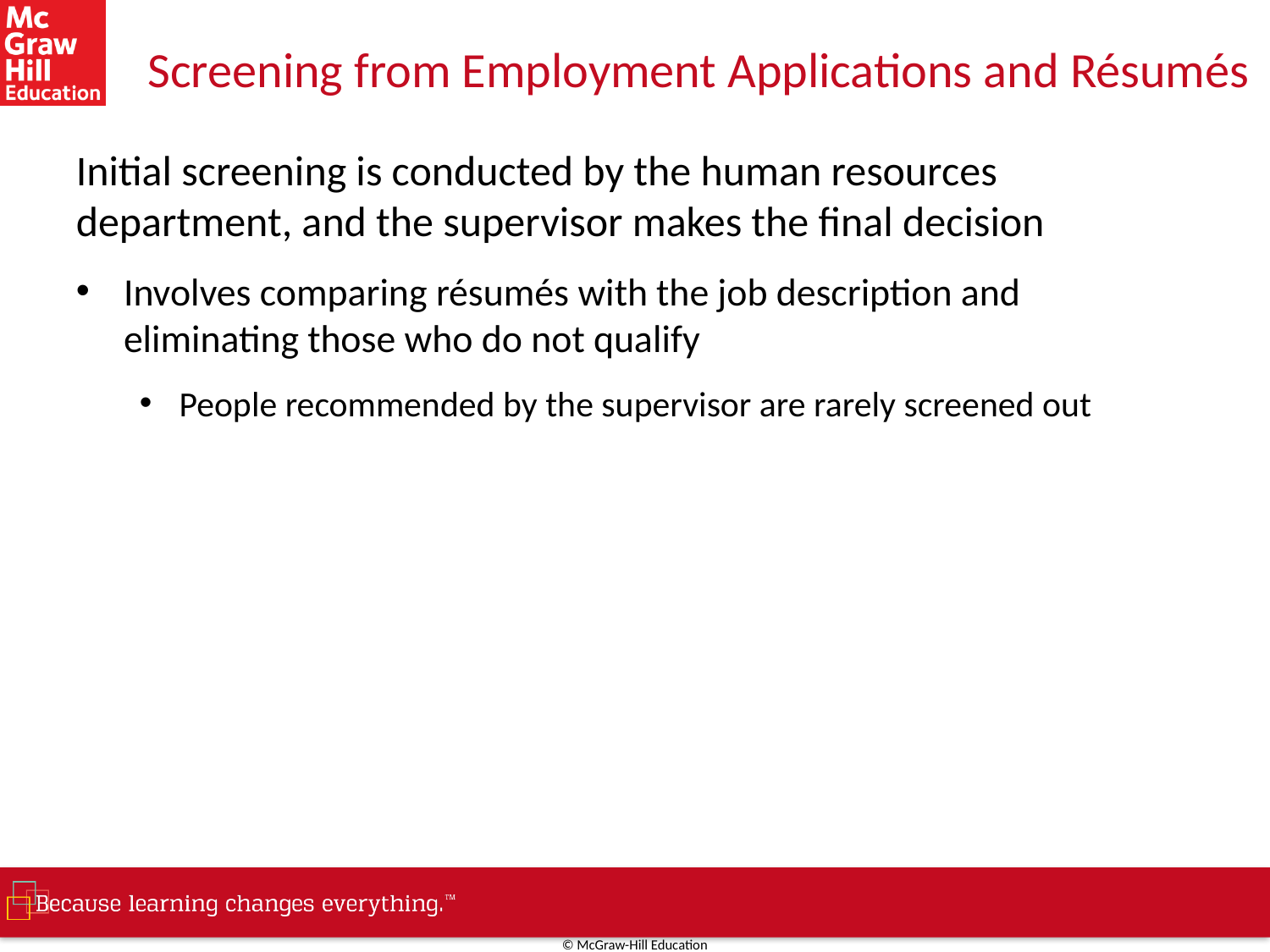

# Screening from Employment Applications and Résumés
Initial screening is conducted by the human resources department, and the supervisor makes the final decision
Involves comparing résumés with the job description and eliminating those who do not qualify
People recommended by the supervisor are rarely screened out